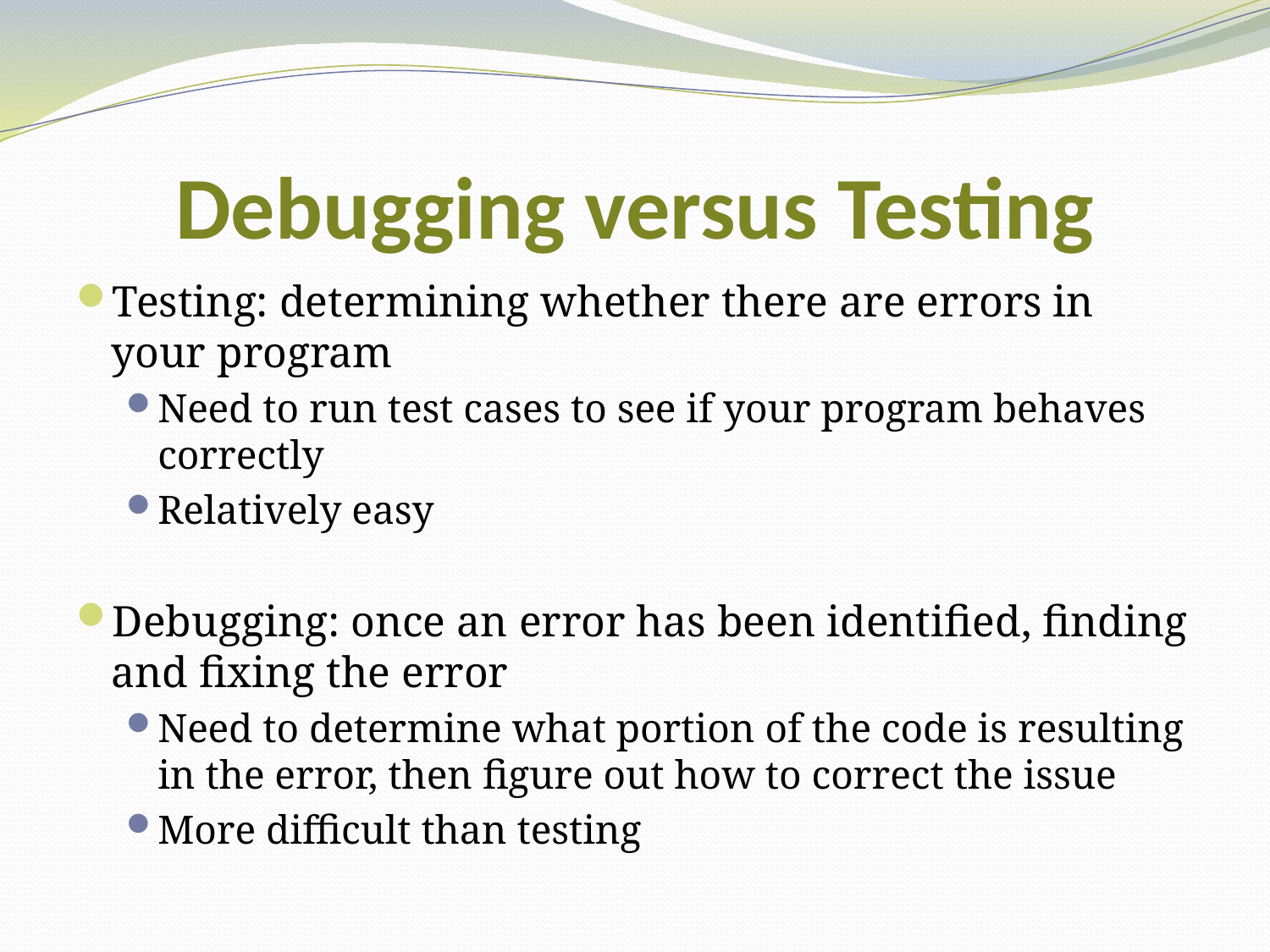

# Debugging versus Testing
Testing: determining whether there are errors in your program
Need to run test cases to see if your program behaves correctly
Relatively easy

Debugging: once an error has been identified, finding and fixing the error
Need to determine what portion of the code is resulting in the error, then figure out how to correct the issue
More difficult than testing